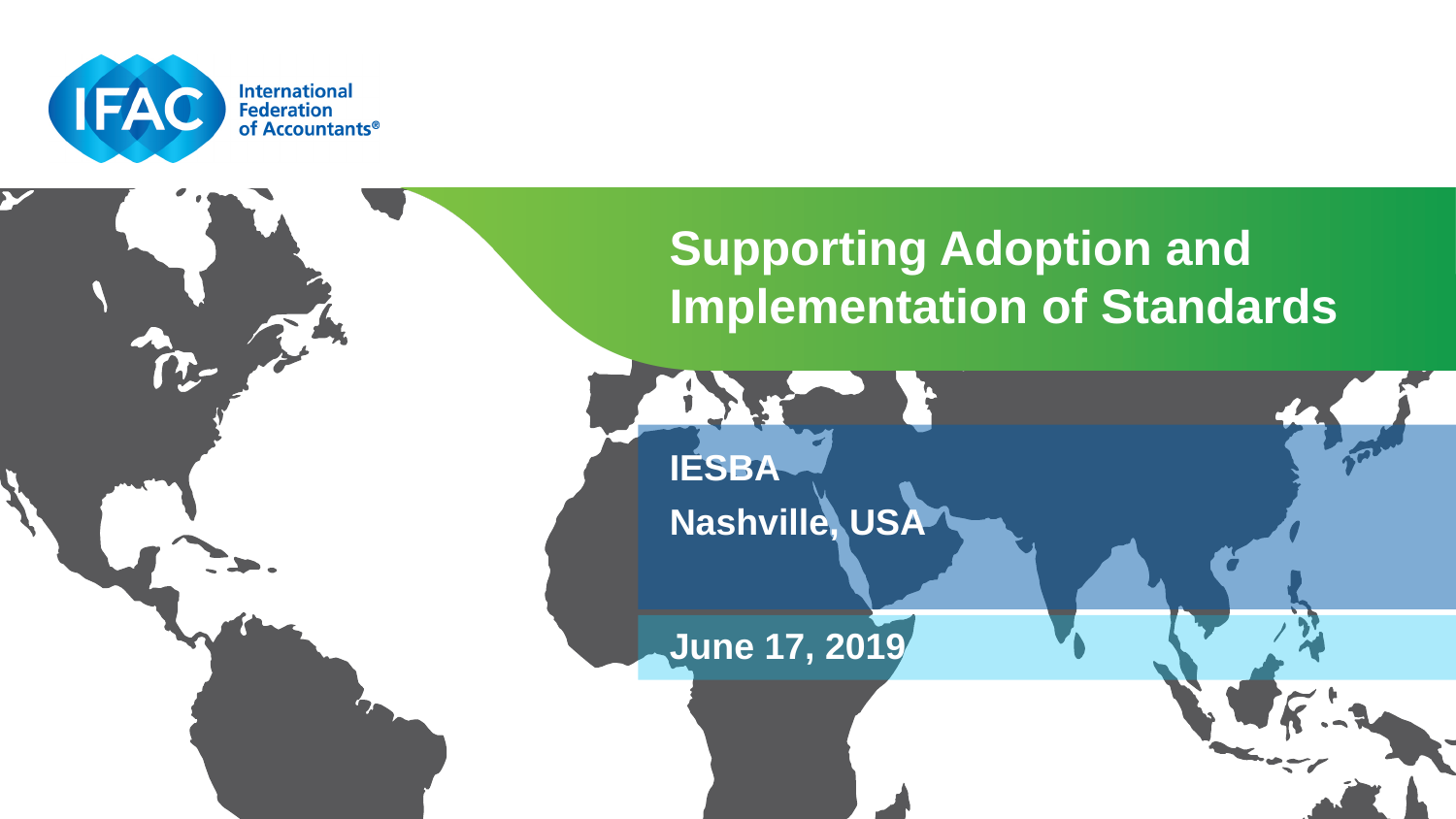

Supporting Adoption and Implementation of Standards

IESBA
Nashville, USA

June 17, 2019